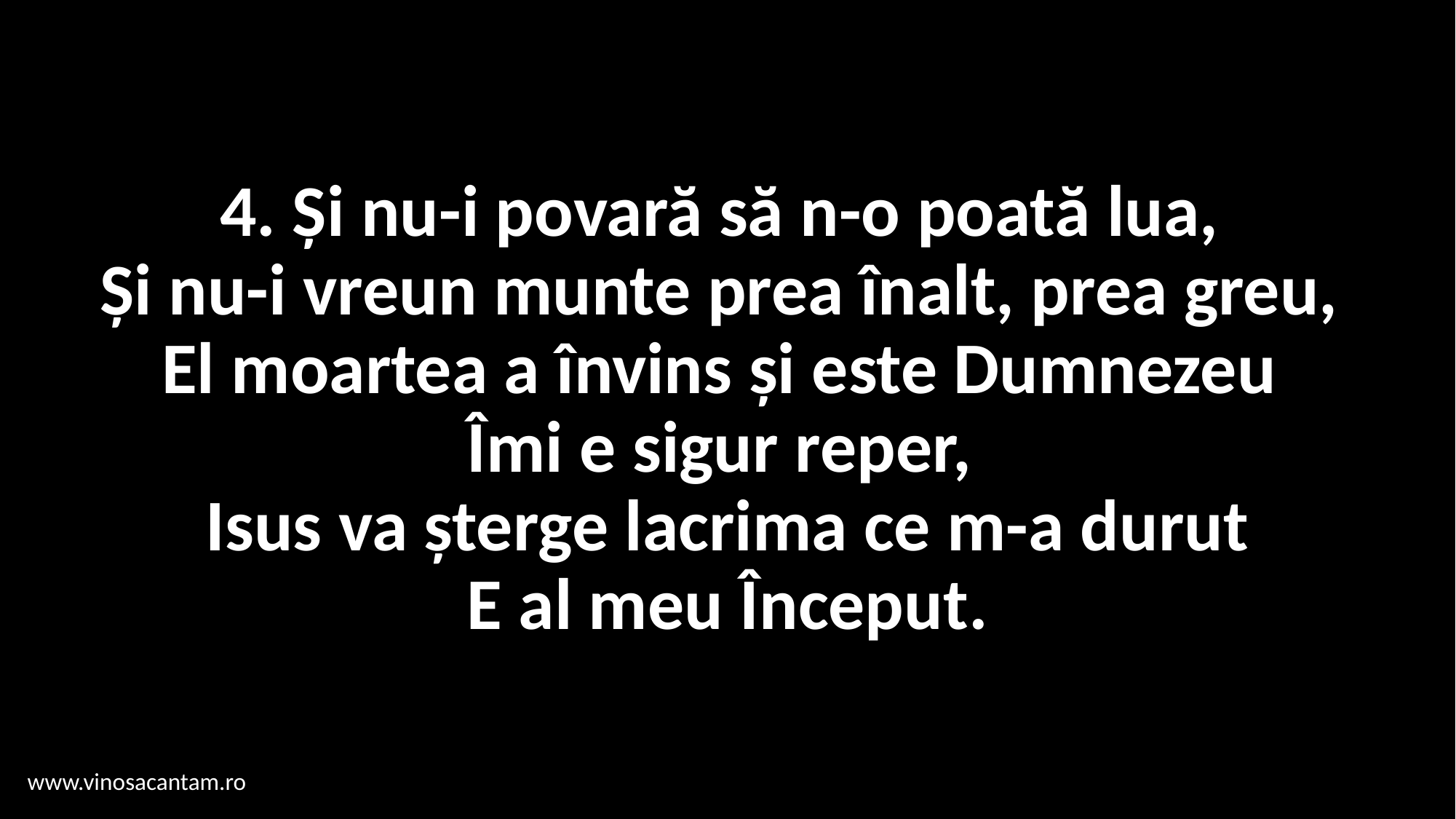

# 4. Și nu-i povară să n-o poată lua, Și nu-i vreun munte prea înalt, prea greu, El moartea a învins și este Dumnezeu Îmi e sigur reper, Isus va șterge lacrima ce m-a durut E al meu Început.
www.vinosacantam.ro